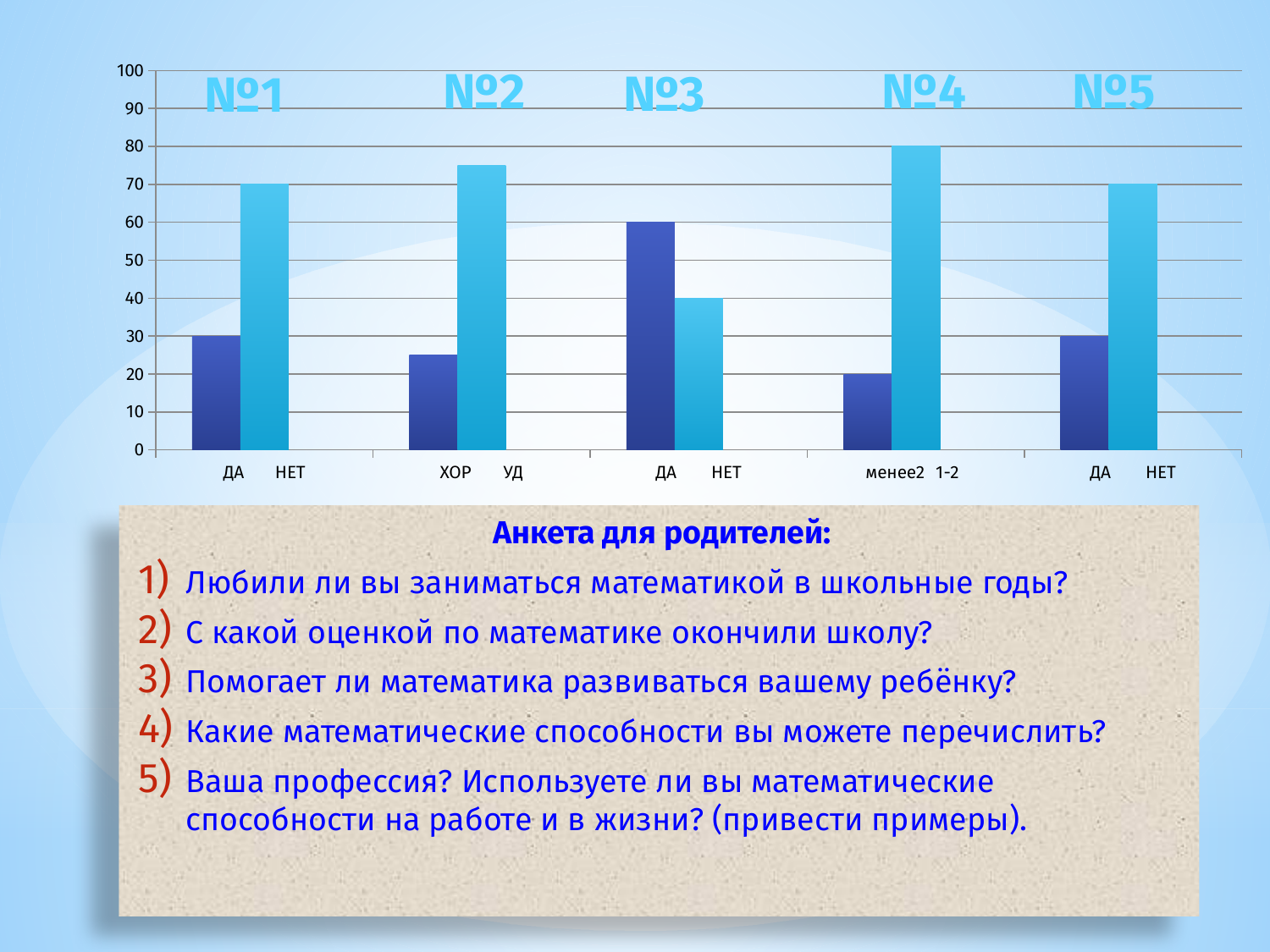

### Chart

| Category | Ряд 1 | Ряд 2 | Столбец1 |
|---|---|---|---|
| ДА        НЕТ | 30.0 | 70.0 | None |
| ХОР        УД | 25.0 | 75.0 | None |
| ДА         НЕТ | 60.0 | 40.0 | None |
| менее2   1-2   | 20.0 | 80.0 | None |
| ДА         НЕТ | 30.0 | 70.0 | None |
№1
Анкета для родителей:
Любили ли вы заниматься математикой в школьные годы?
С какой оценкой по математике окончили школу?
Помогает ли математика развиваться вашему ребёнку?
Какие математические способности вы можете перечислить?
Ваша профессия? Используете ли вы математические способности на работе и в жизни? (привести примеры).